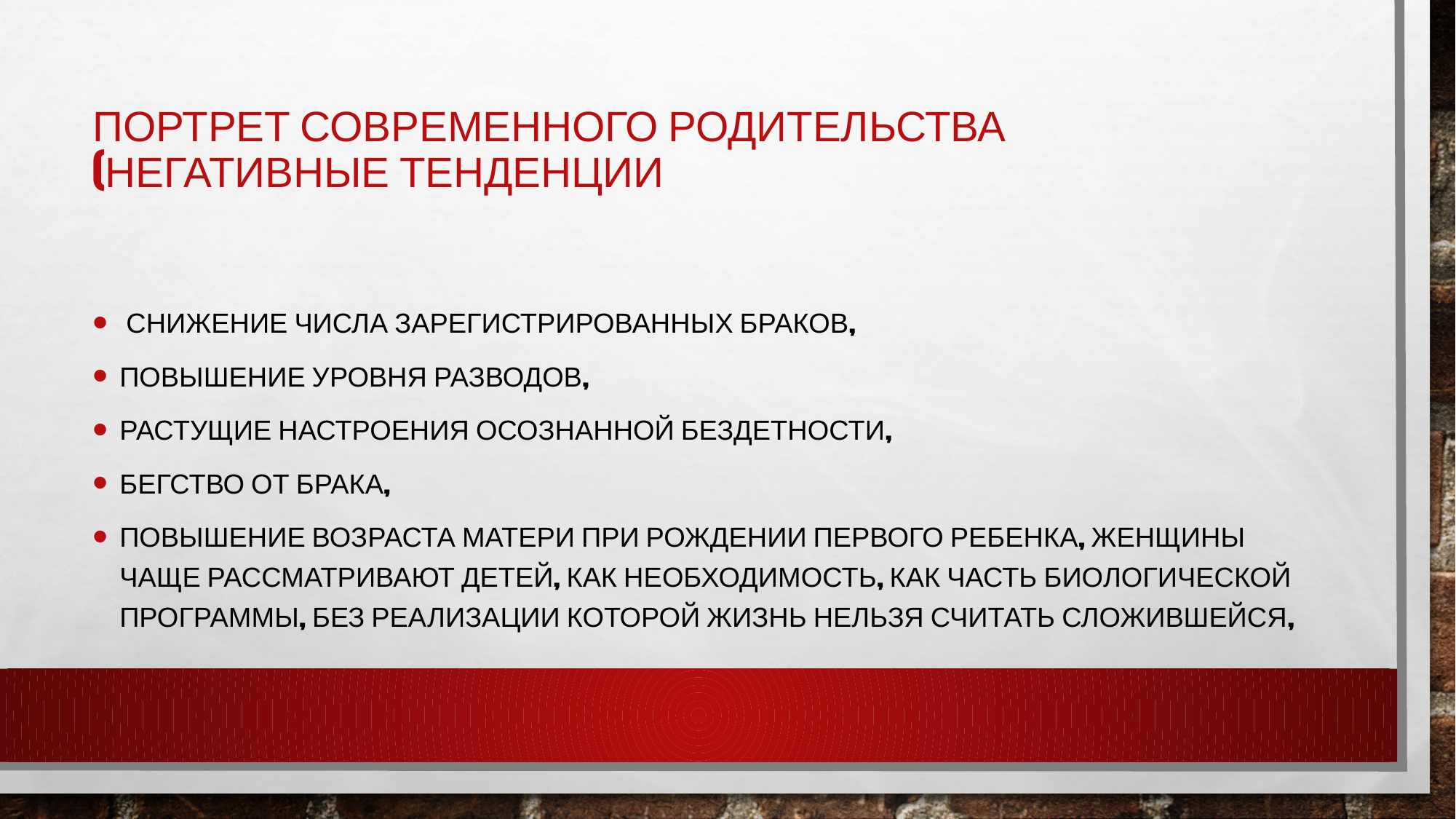

# Портрет современного родительства (негативные тенденции

 снижение числа зарегистрированных браков,
повышение уровня разводов,
растущие настроения осознанной бездетности,
бегство от брака,
Повышение возраста матери при рождении первого ребенка, женщины чаще рассматривают детей, как необходимость, как часть биологической программы, без реализации которой жизнь нельзя считать сложившейся,